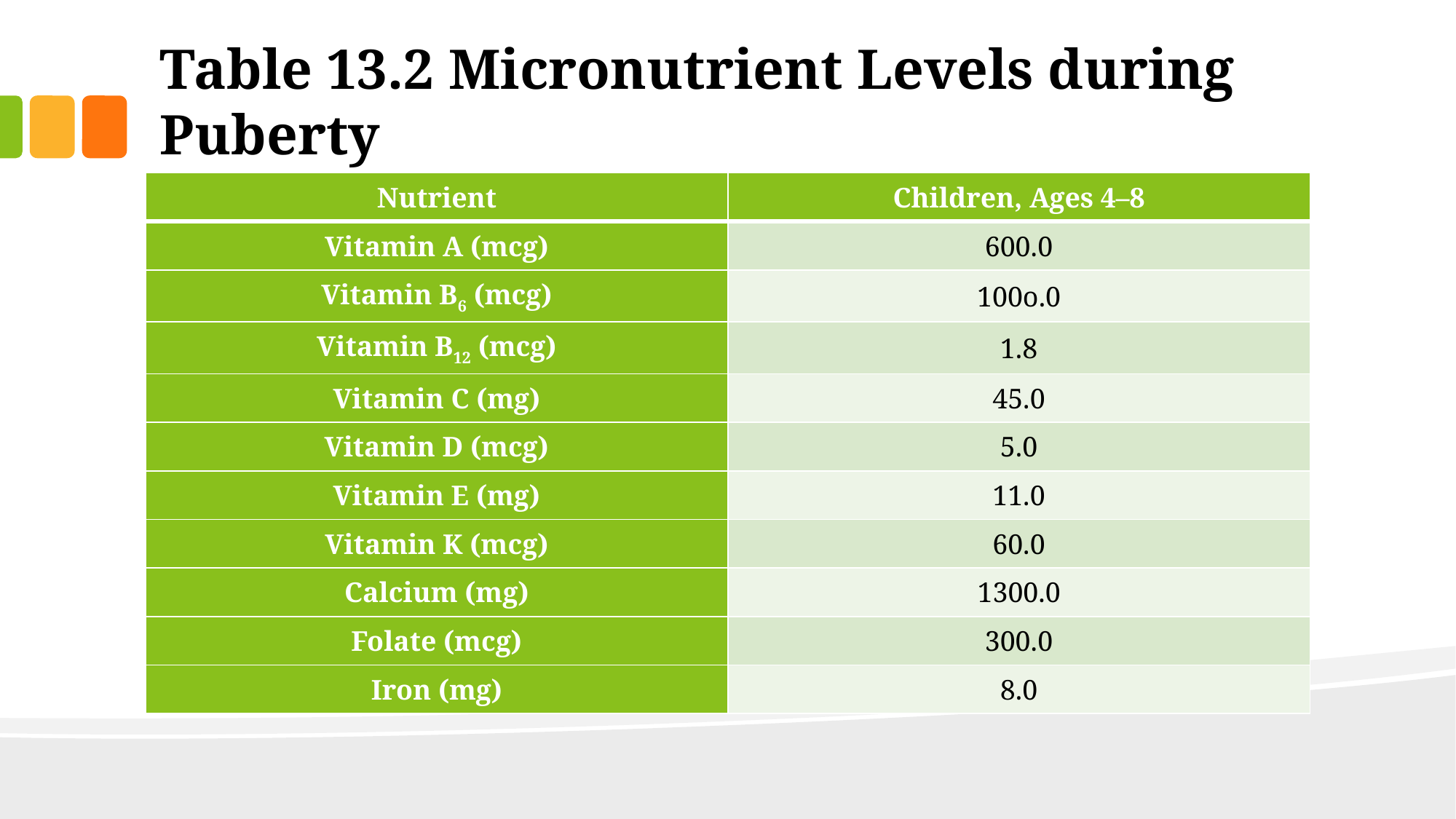

# Table 13.2 Micronutrient Levels during Puberty
| Nutrient | Children, Ages 4–8 |
| --- | --- |
| Vitamin A (mcg) | 600.0 |
| Vitamin B6 (mcg) | 100o.0 |
| Vitamin B12 (mcg) | 1.8 |
| Vitamin C (mg) | 45.0 |
| Vitamin D (mcg) | 5.0 |
| Vitamin E (mg) | 11.0 |
| Vitamin K (mcg) | 60.0 |
| Calcium (mg) | 1300.0 |
| Folate (mcg) | 300.0 |
| Iron (mg) | 8.0 |